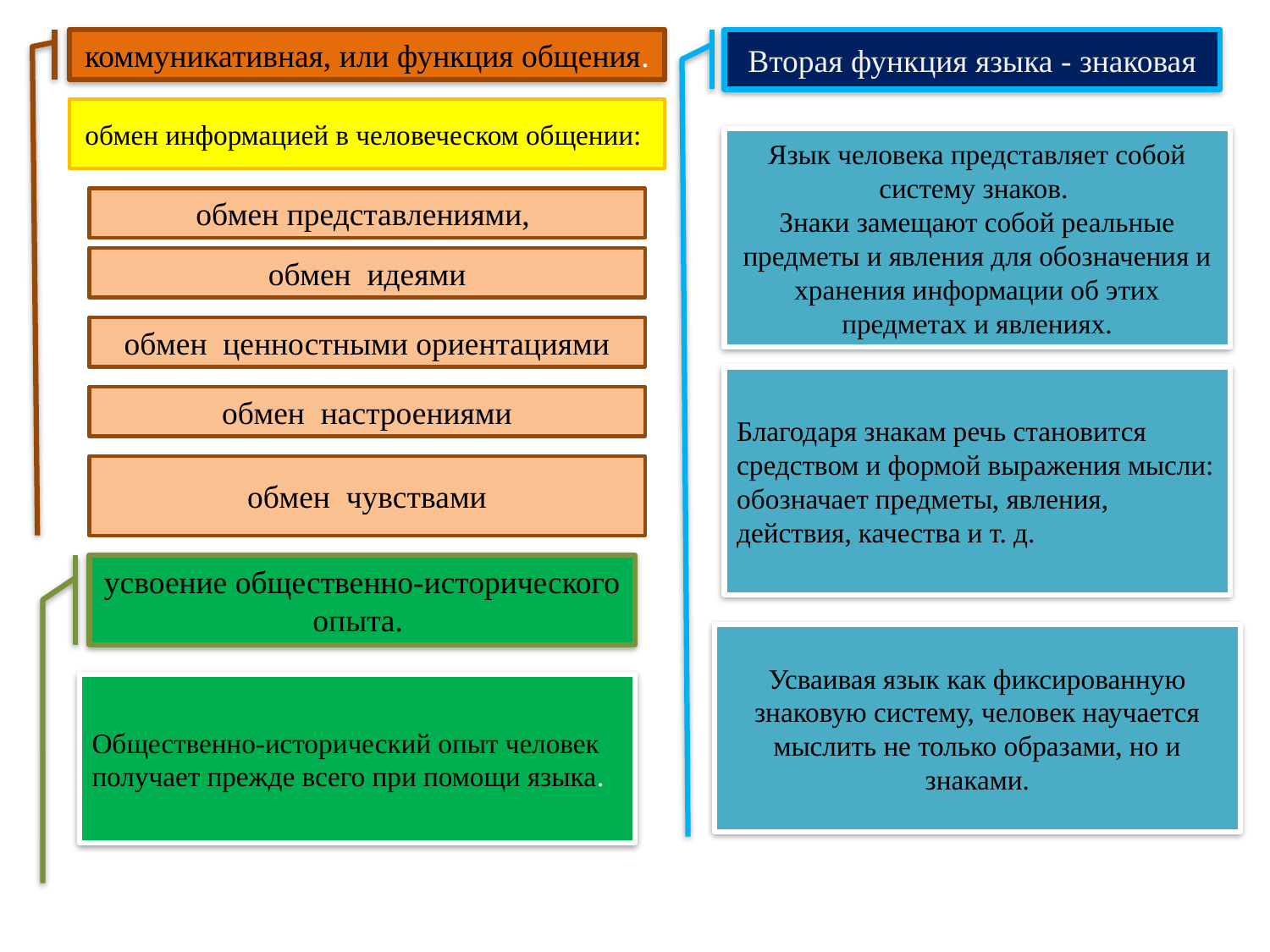

коммуникативная, или функция общения.
Вторая функция языка - знаковая
обмен информацией в человеческом общении:
Язык человека представляет собой систему знаков.
Знаки замещают собой реальные предметы и явления для обозначения и хранения информации об этих предметах и явлениях.
обмен представлениями,
обмен  идеями
обмен  ценностными ориентациями
Благодаря знакам речь становится средством и формой выражения мысли:
обозначает предметы, явления, действия, качества и т. д.
обмен  настроениями
обмен  чувствами
усвоение общественно-исторического опыта.
Усваивая язык как фиксированную знаковую систему, человек научается мыслить не только образами, но и знаками.
Общественно-исторический опыт человек получает прежде всего при помощи языка.